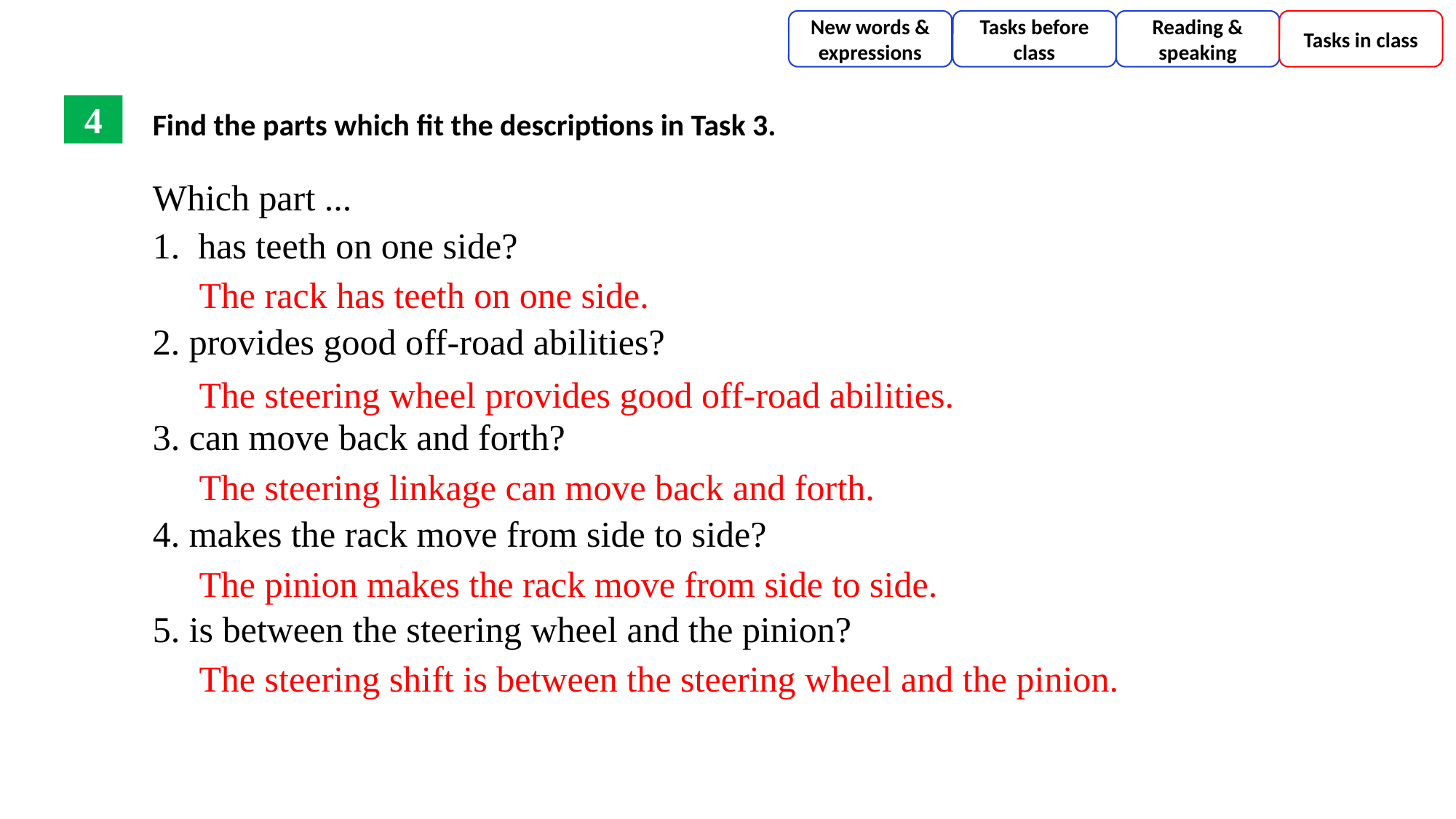

New words & expressions
Tasks before class
Reading & speaking
Tasks in class
Find the parts which fit the descriptions in Task 3.
4
Which part ...
1.  has teeth on one side?

2. provides good off-road abilities?

3. can move back and forth?

4. makes the rack move from side to side?

5. is between the steering wheel and the pinion?

The rack has teeth on one side.
The steering wheel provides good off-road abilities.
The steering linkage can move back and forth.
The pinion makes the rack move from side to side.
The steering shift is between the steering wheel and the pinion.